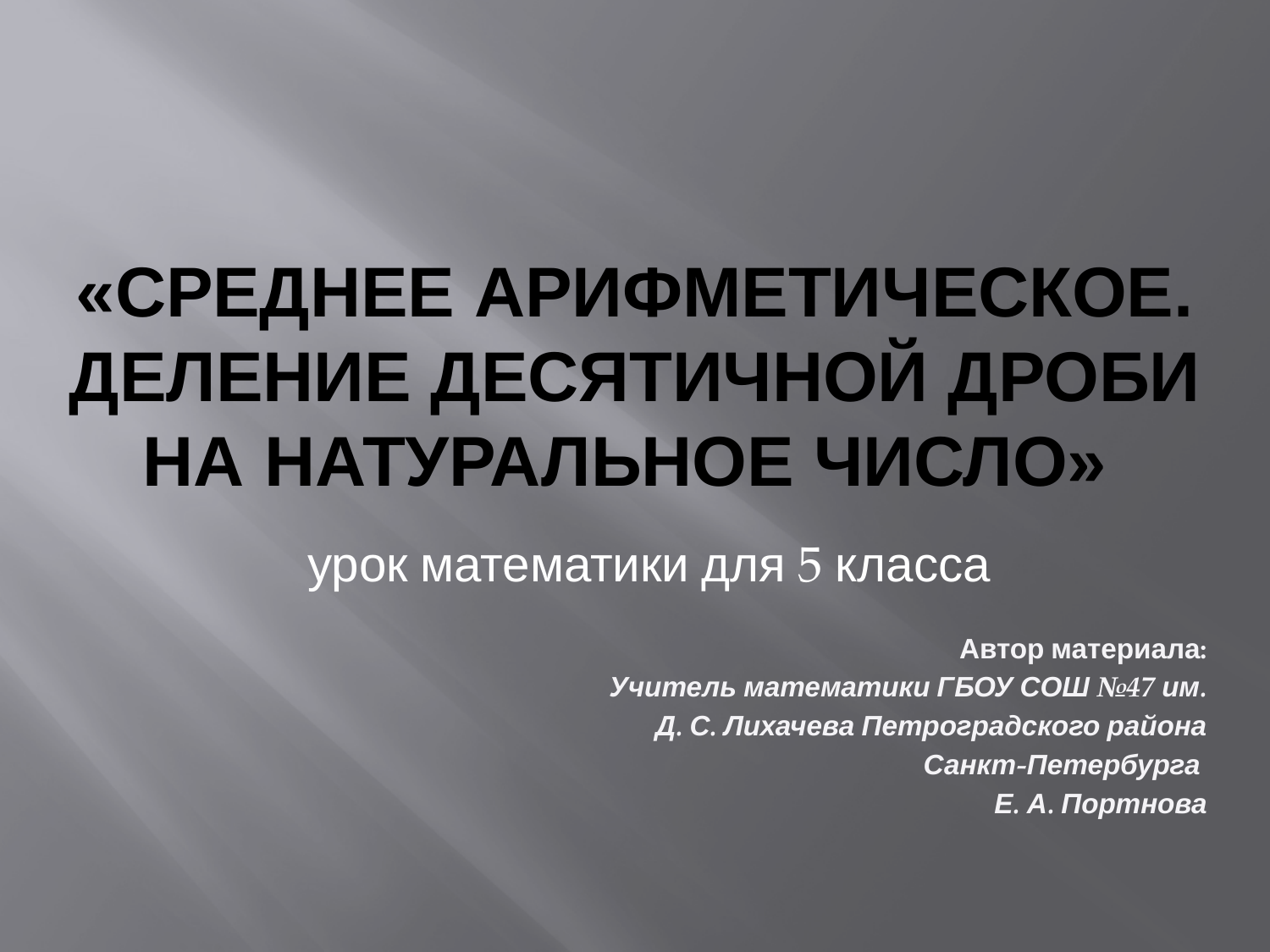

# «Среднее арифметическое. Деление десятичной дроби на натуральное число»
урок математики для 5 класса
Автор материала:
Учитель математики ГБОУ СОШ №47 им. Д. С. Лихачева Петроградского района Санкт-Петербурга
Е. А. Портнова